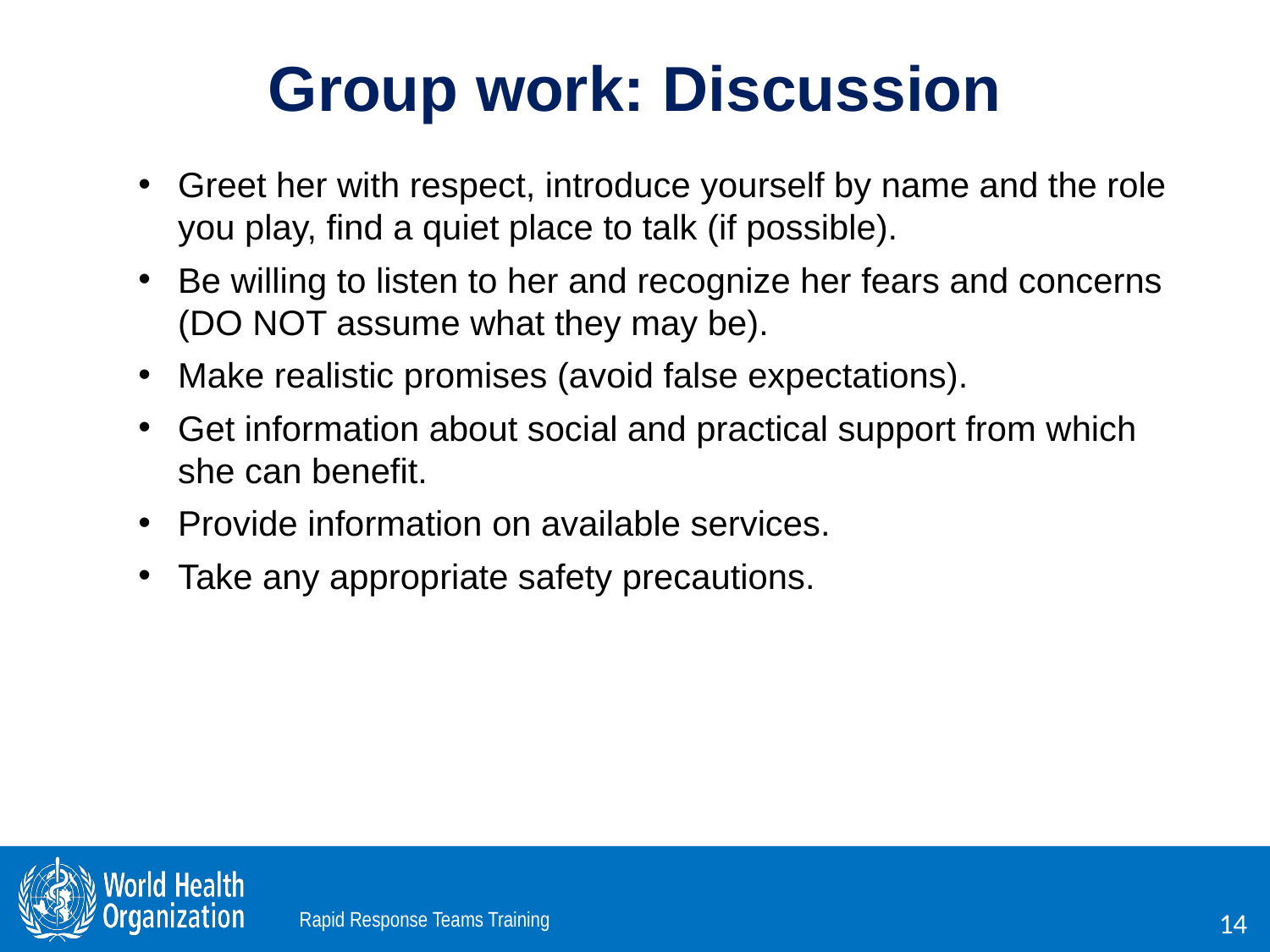

# Group work: Discussion
Greet her with respect, introduce yourself by name and the role you play, find a quiet place to talk (if possible).
Be willing to listen to her and recognize her fears and concerns (DO NOT assume what they may be).
Make realistic promises (avoid false expectations).
Get information about social and practical support from which she can benefit.
Provide information on available services.
Take any appropriate safety precautions.